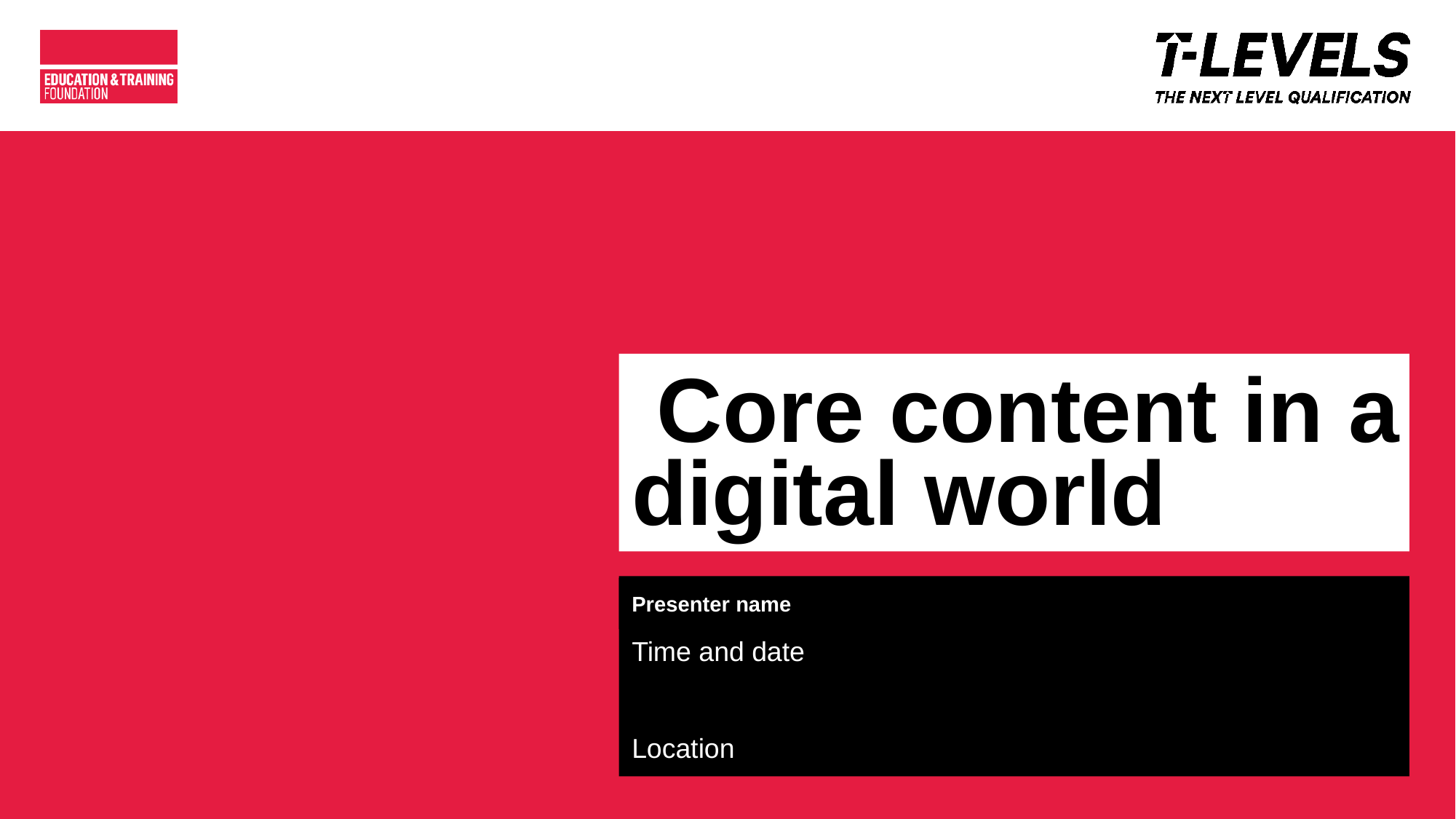

# Core content in a digital world
Presenter name
Time and date
Location